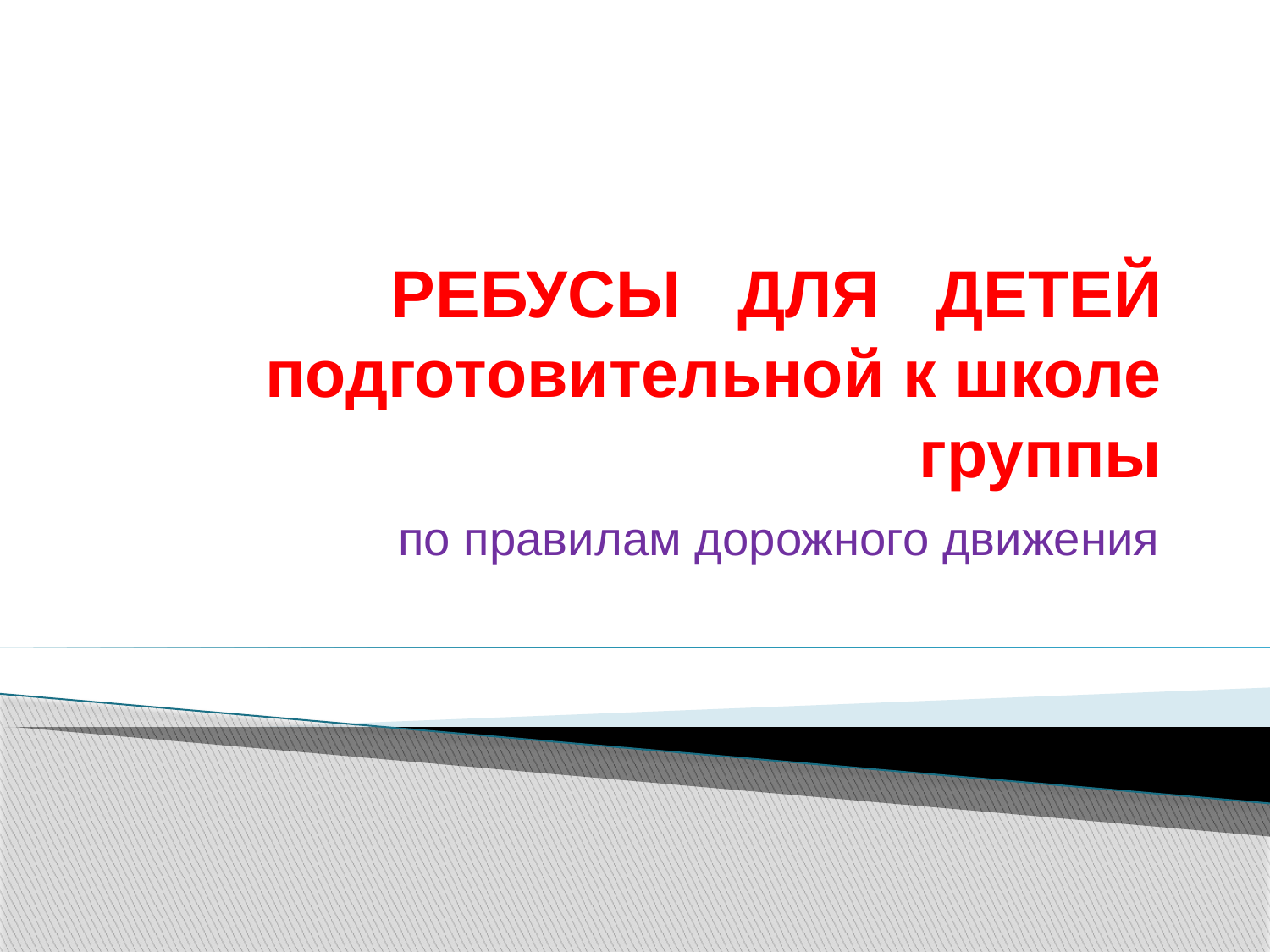

# РЕБУСЫ   ДЛЯ   ДЕТЕЙ подготовительной к школе группы
по правилам дорожного движения